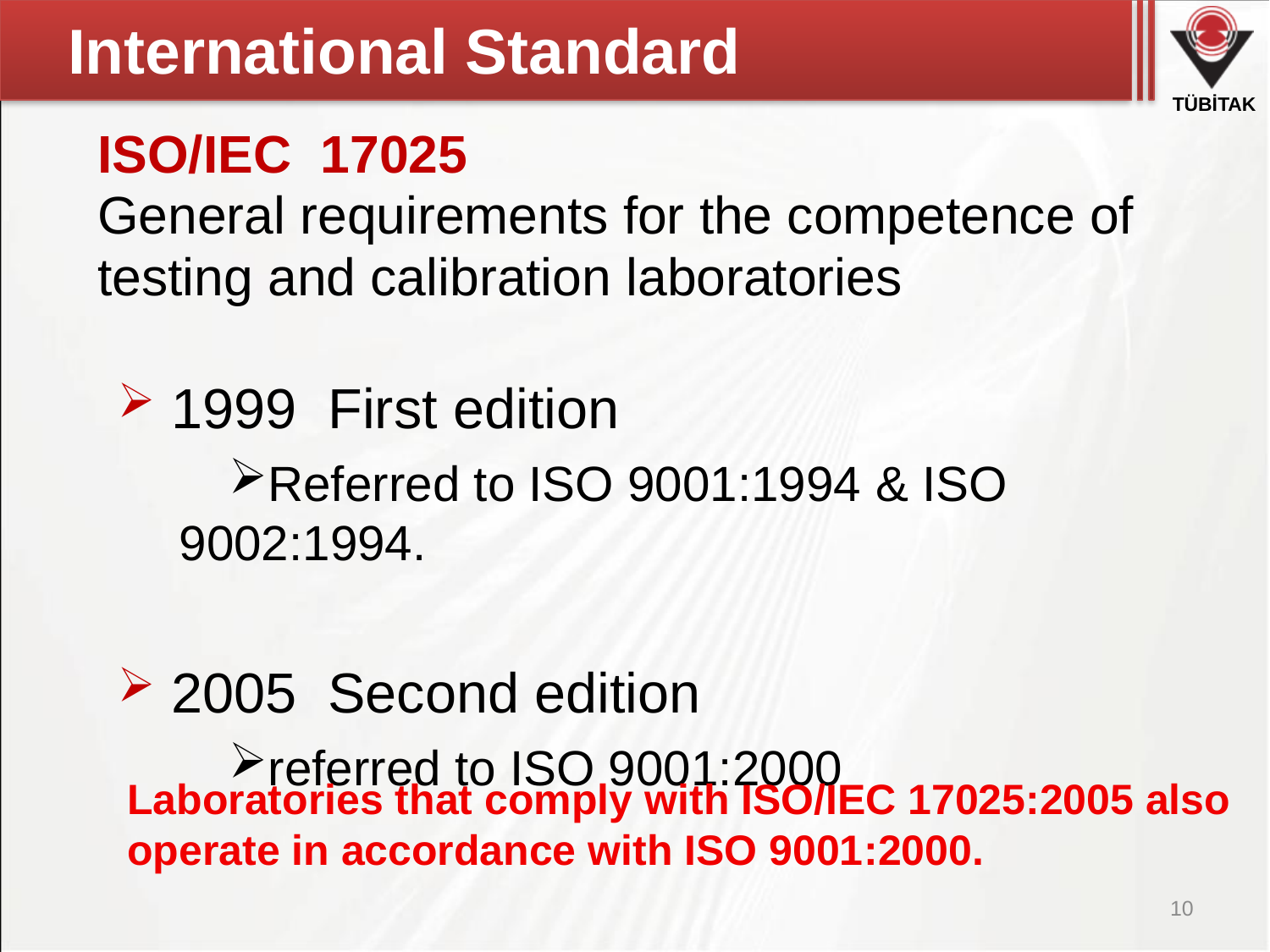

# International Standard
ISO/IEC  17025
General requirements for the competence of
testing and calibration laboratories
 1999  First edition
Referred to ISO 9001:1994 & ISO 9002:1994.

 2005  Second edition
referred to ISO 9001:2000
Laboratories that comply with ISO/IEC 17025:2005 also operate in accordance with ISO 9001:2000.
10